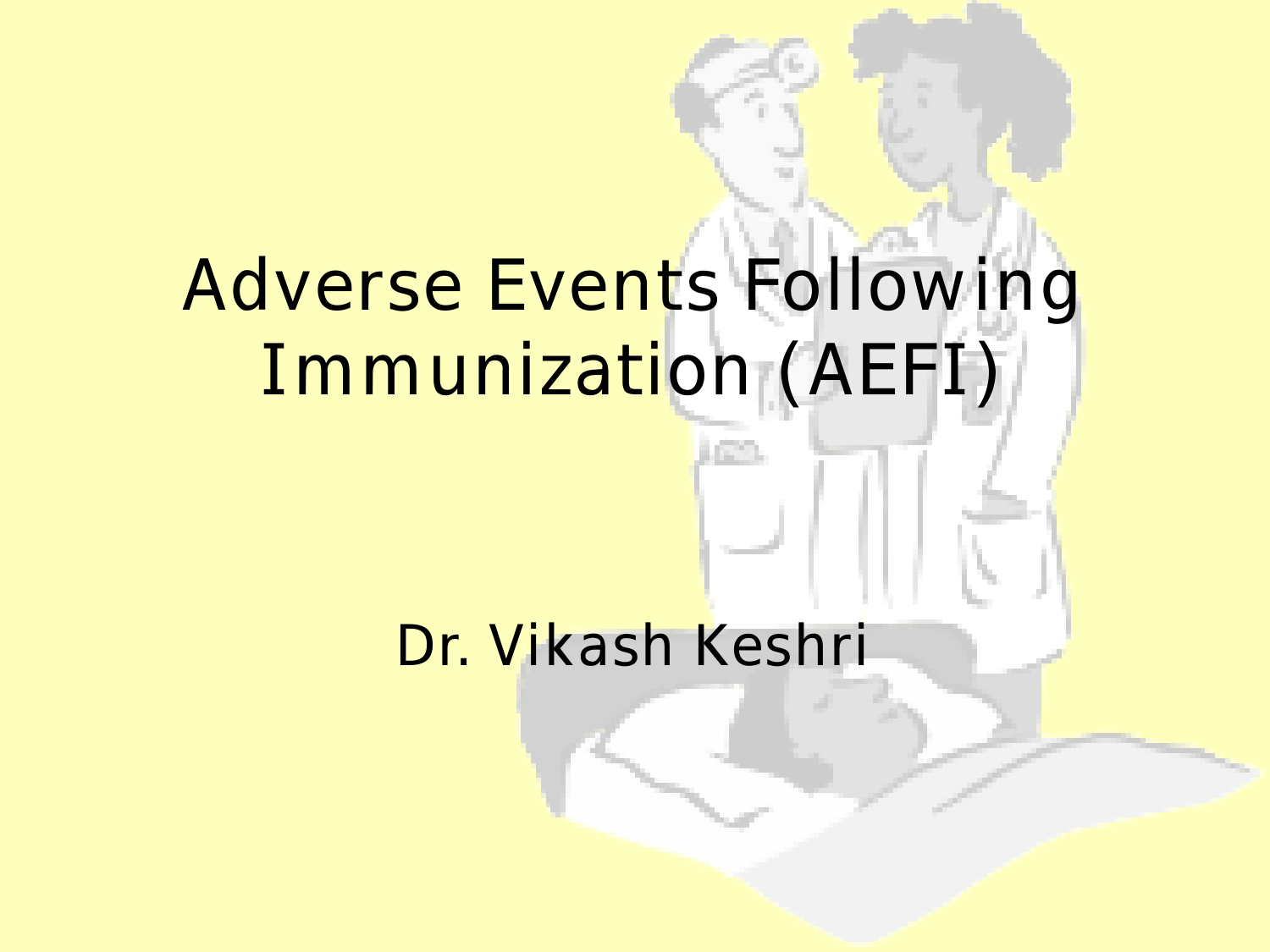

# Adverse Events Following Immunization (AEFI)
Dr. Vikash Keshri